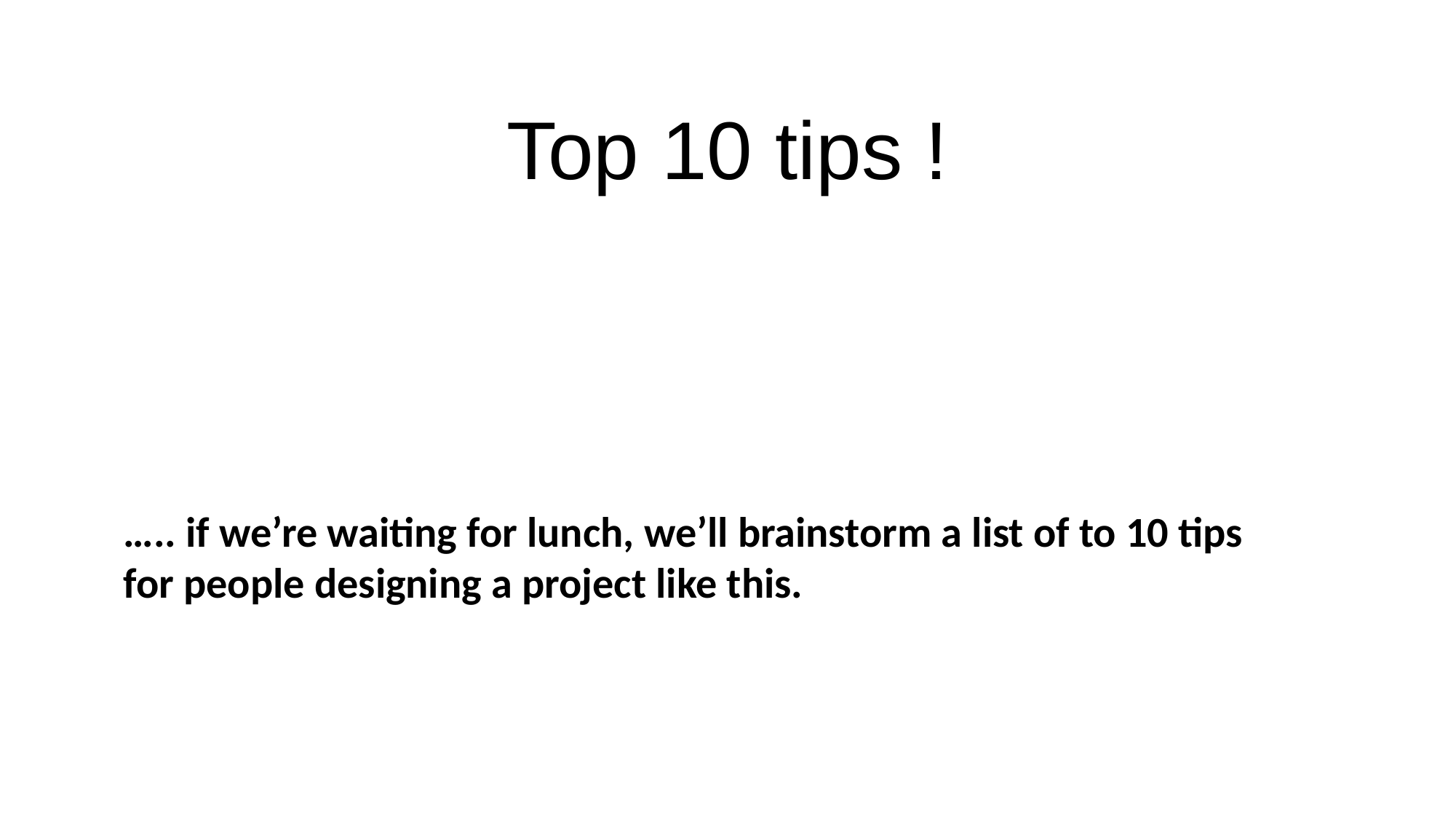

Top 10 tips !
….. if we’re waiting for lunch, we’ll brainstorm a list of to 10 tips for people designing a project like this.